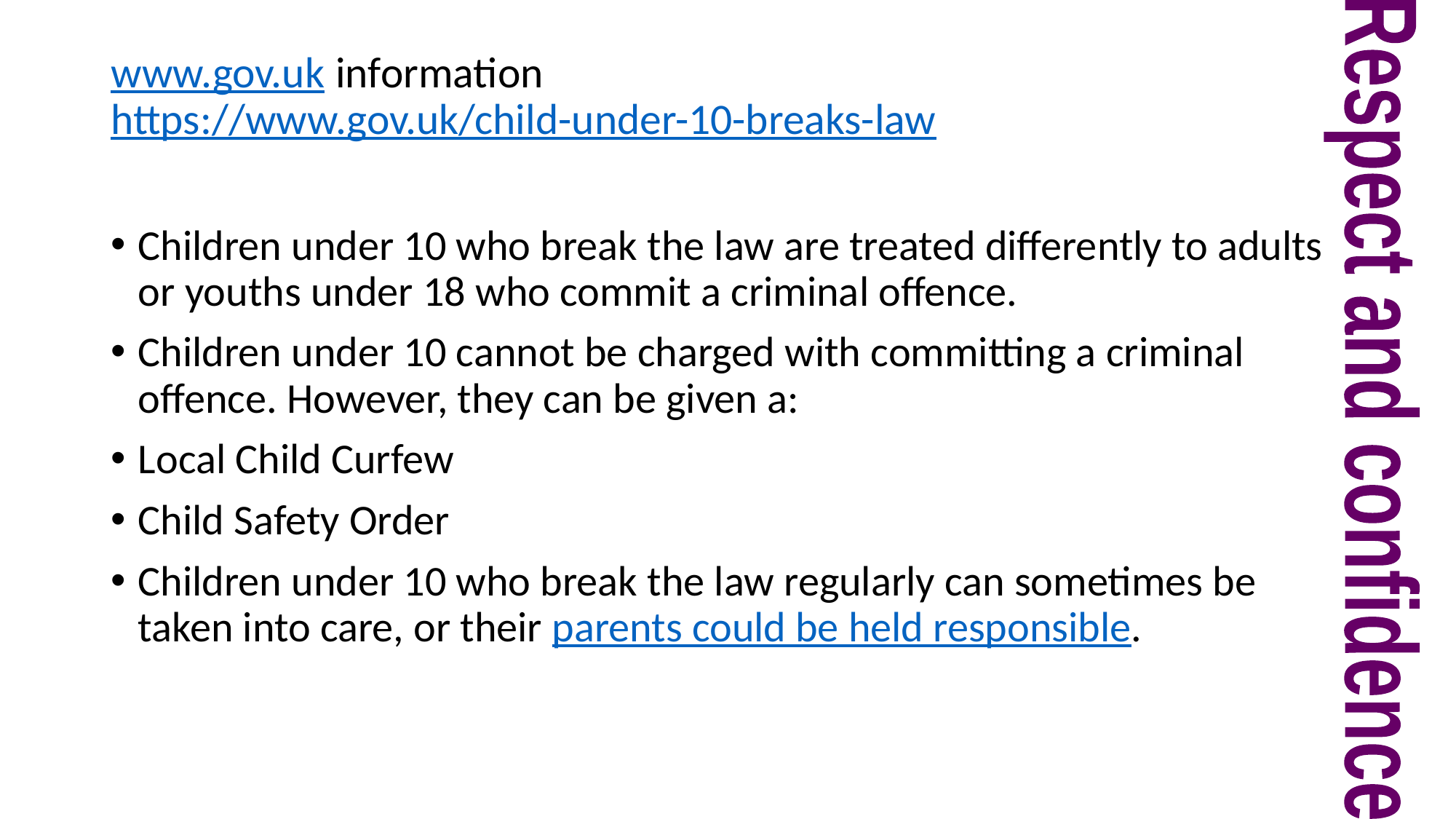

# www.gov.uk information https://www.gov.uk/child-under-10-breaks-law
Children under 10 who break the law are treated differently to adults or youths under 18 who commit a criminal offence.
Children under 10 cannot be charged with committing a criminal offence. However, they can be given a:
Local Child Curfew
Child Safety Order
Children under 10 who break the law regularly can sometimes be taken into care, or their parents could be held responsible.

Respect and confidence